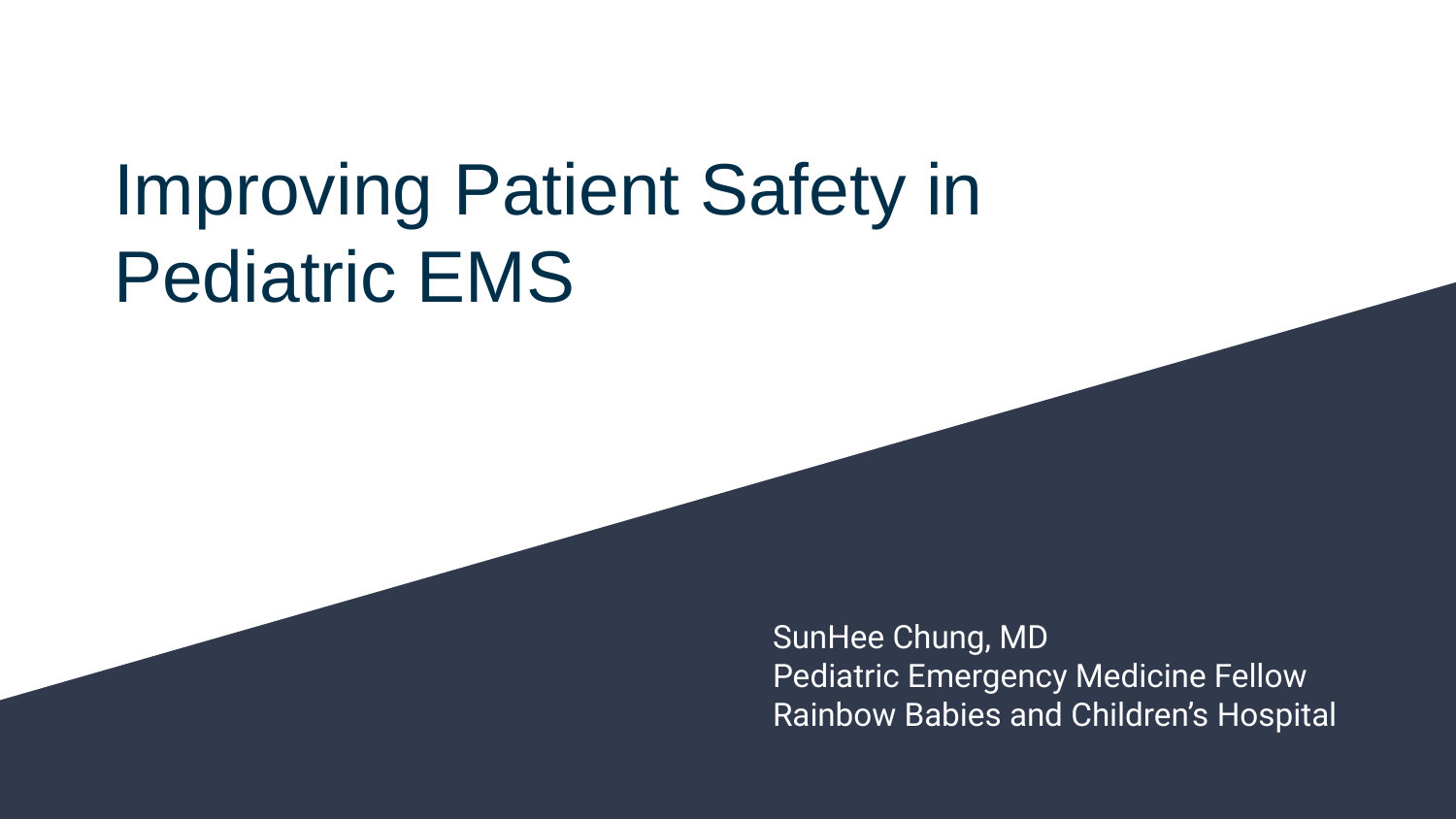

# Improving Patient Safety in Pediatric EMS
SunHee Chung, MD
Pediatric Emergency Medicine Fellow
Rainbow Babies and Children’s Hospital